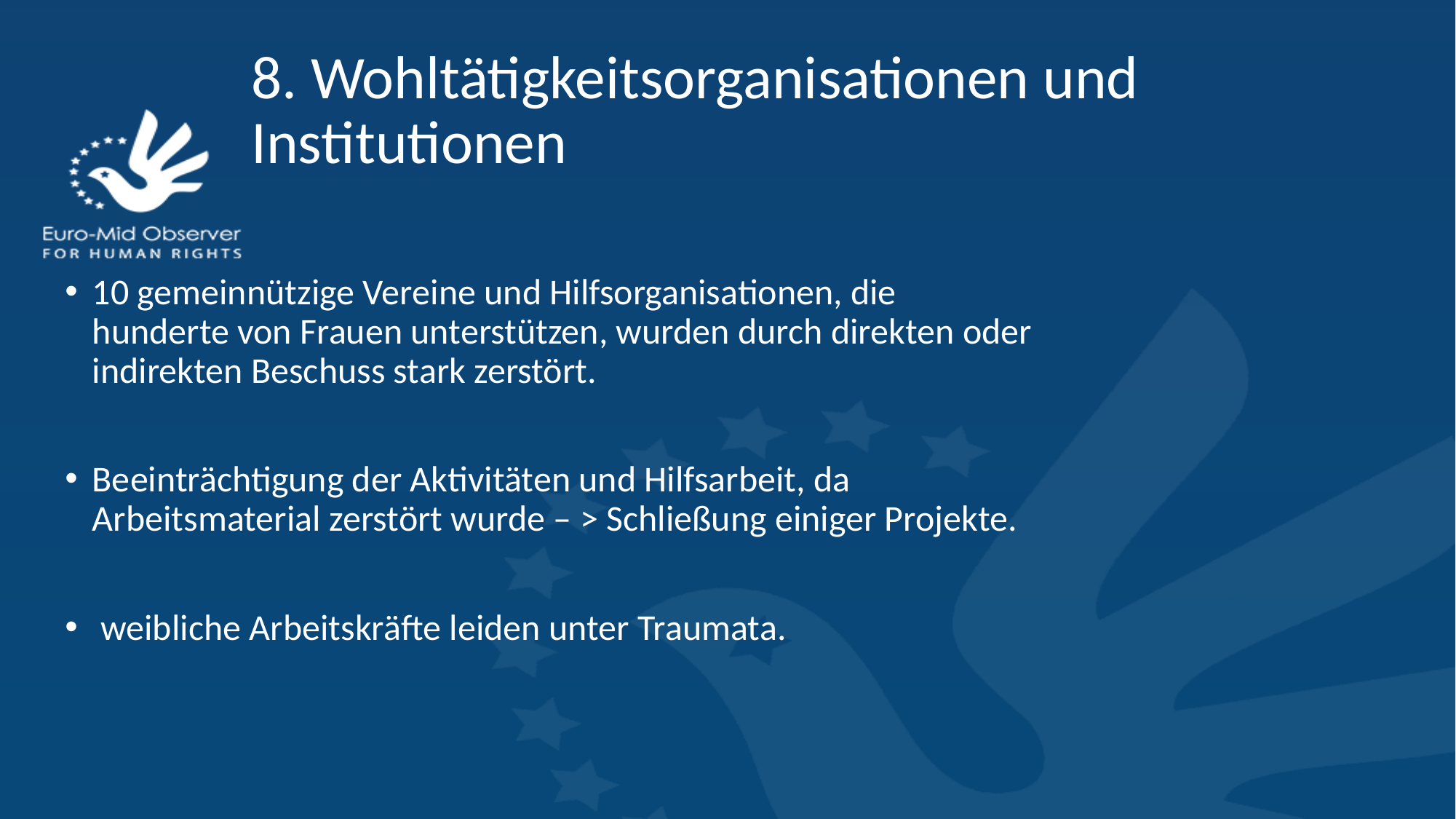

# 8. Wohltätigkeitsorganisationen und Institutionen
10 gemeinnützige Vereine und Hilfsorganisationen, die hunderte von Frauen unterstützen, wurden durch direkten oder indirekten Beschuss stark zerstört.

Beeinträchtigung der Aktivitäten und Hilfsarbeit, da Arbeitsmaterial zerstört wurde – > Schließung einiger Projekte.

 weibliche Arbeitskräfte leiden unter Traumata.